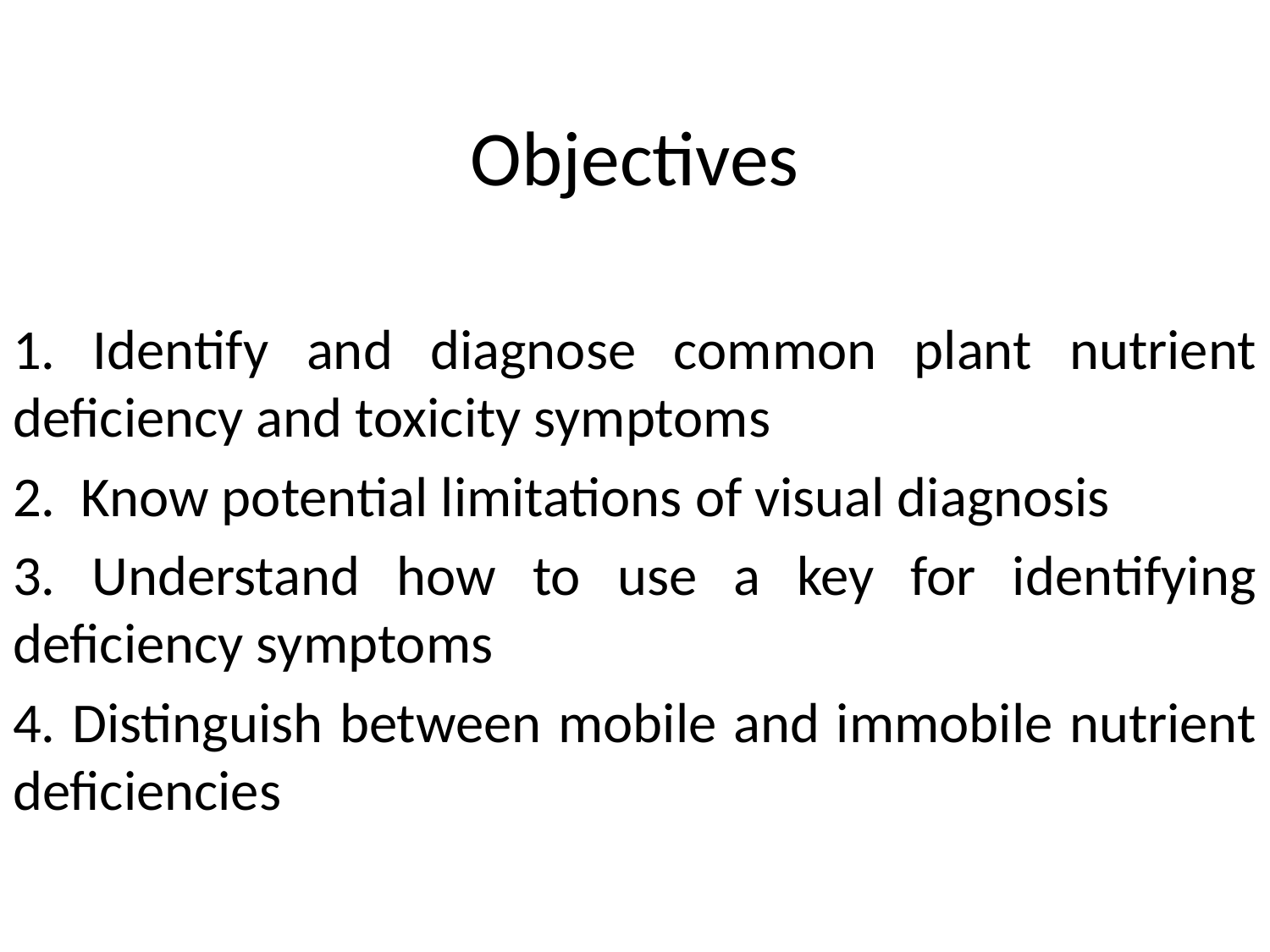

# Objectives
1. Identify and diagnose common plant nutrient deficiency and toxicity symptoms
2.  Know potential limitations of visual diagnosis
3. Understand how to use a key for identifying deficiency symptoms
4. Distinguish between mobile and immobile nutrient deficiencies